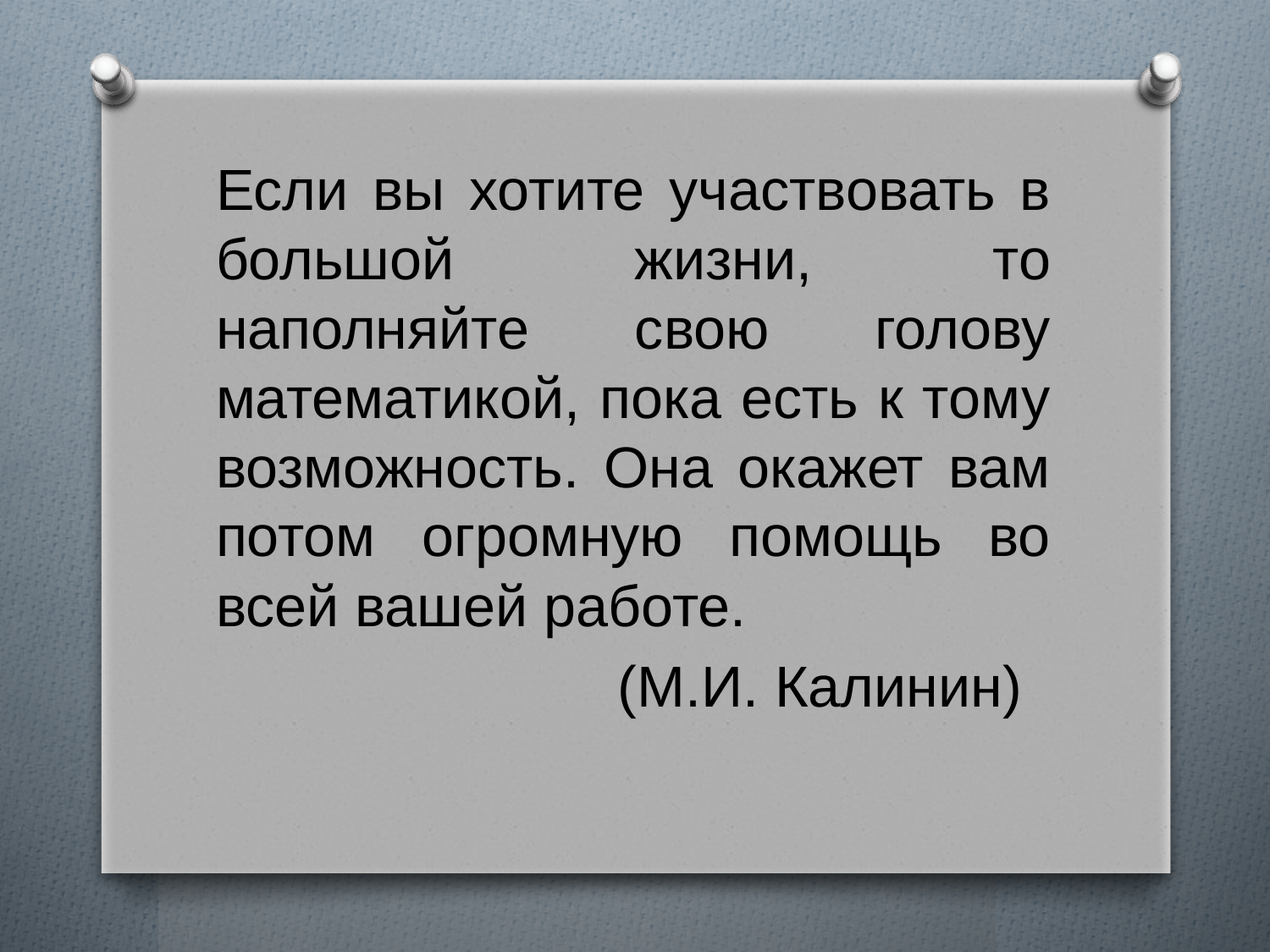

Если вы хотите участвовать в большой жизни, то наполняйте свою голову математикой, пока есть к тому возможность. Она окажет вам потом огромную помощь во всей вашей работе.
                         (М.И. Калинин)